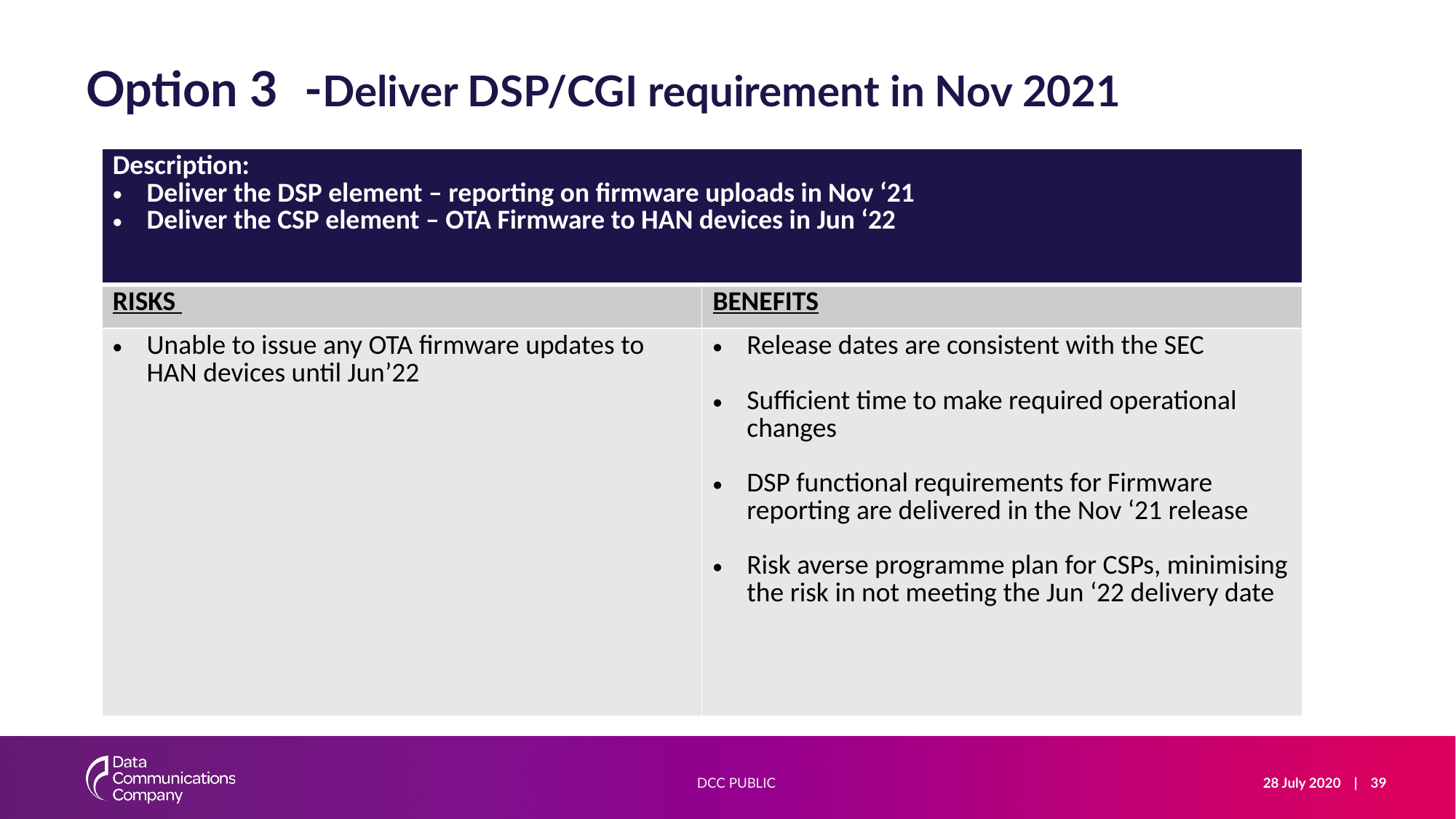

# Option 3	-Deliver DSP/CGI requirement in Nov 2021
| Description: Deliver the DSP element – reporting on firmware uploads in Nov ‘21 Deliver the CSP element – OTA Firmware to HAN devices in Jun ‘22 |  |
| --- | --- |
| RISKS | BENEFITS |
| Unable to issue any OTA firmware updates to HAN devices until Jun’22 | Release dates are consistent with the SEC Sufficient time to make required operational changes DSP functional requirements for Firmware reporting are delivered in the Nov ‘21 release Risk averse programme plan for CSPs, minimising the risk in not meeting the Jun ‘22 delivery date |
DCC PUBLIC